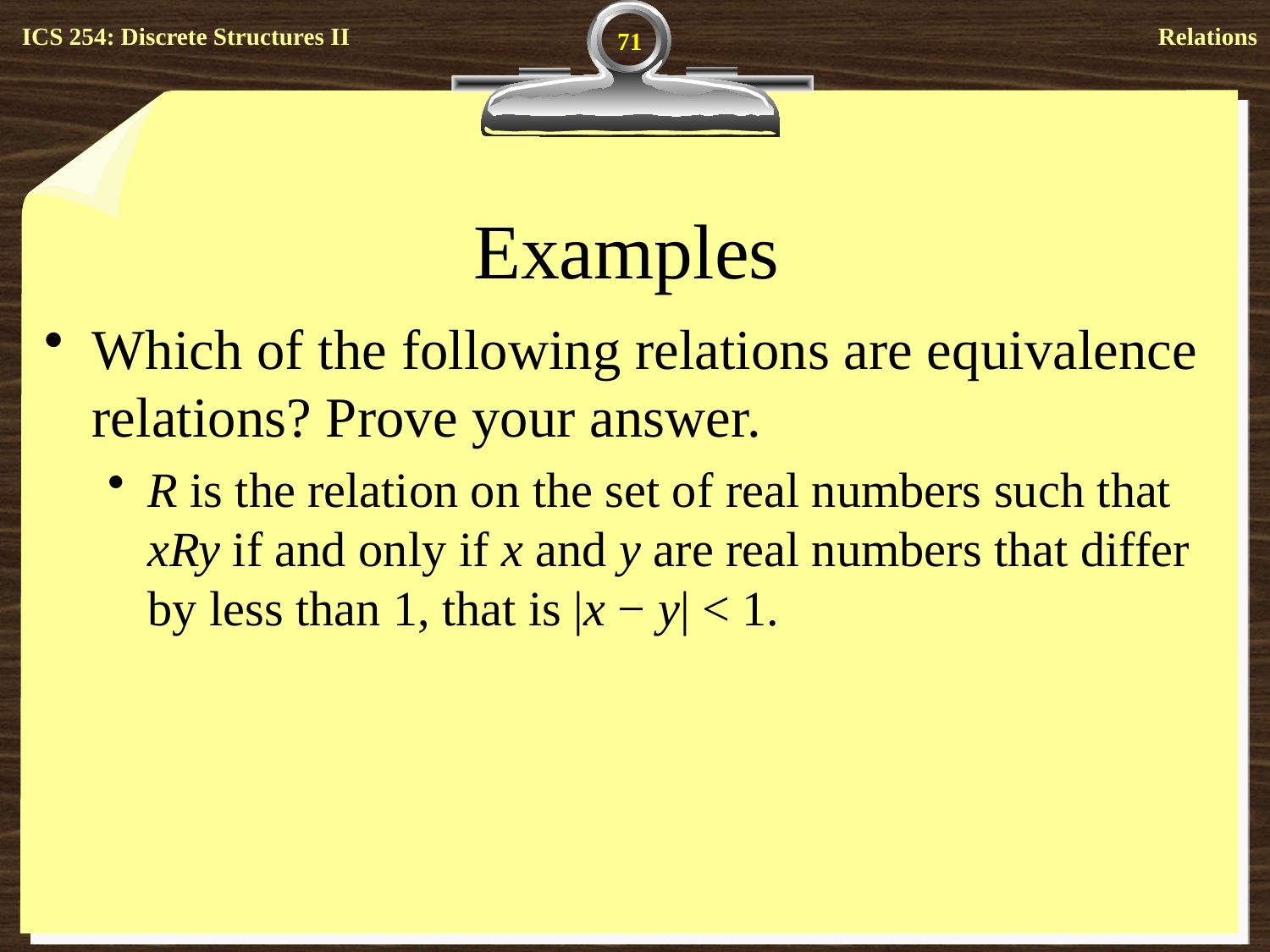

71
# Examples
Which of the following relations are equivalence relations? Prove your answer.
R is the relation on the set of real numbers such that xRy if and only if x and y are real numbers that differ by less than 1, that is |x − y| < 1.